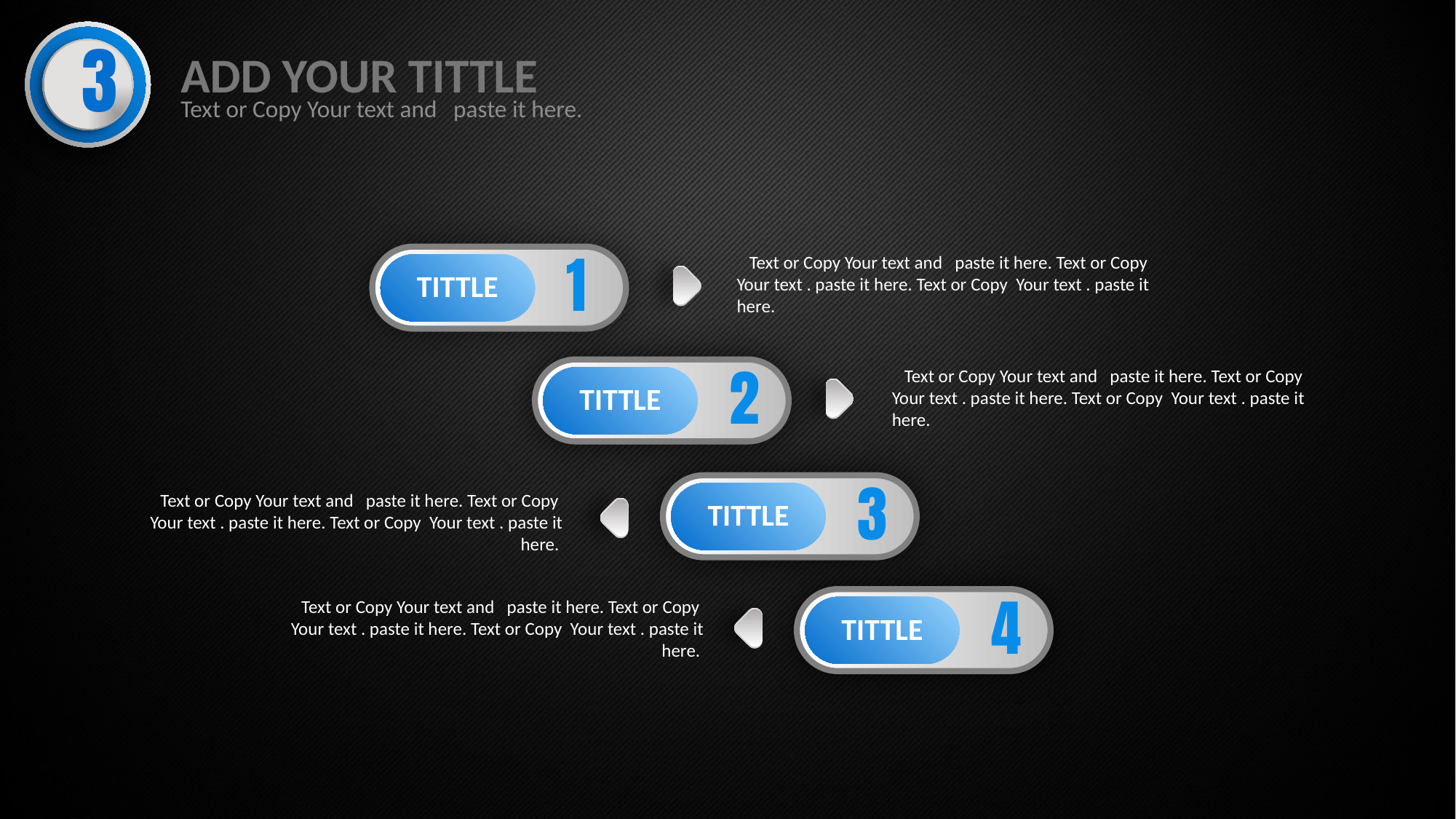

3
ADD YOUR TITTLE
Text or Copy Your text and   paste it here.
1

TITTLE
   Text or Copy Your text and   paste it here. Text or Copy  Your text . paste it here. Text or Copy  Your text . paste it here.

2

TITTLE
   Text or Copy Your text and   paste it here. Text or Copy  Your text . paste it here. Text or Copy  Your text . paste it here.

3

TITTLE
   Text or Copy Your text and   paste it here. Text or Copy  Your text . paste it here. Text or Copy  Your text . paste it here.

4

TITTLE
   Text or Copy Your text and   paste it here. Text or Copy  Your text . paste it here. Text or Copy  Your text . paste it here.